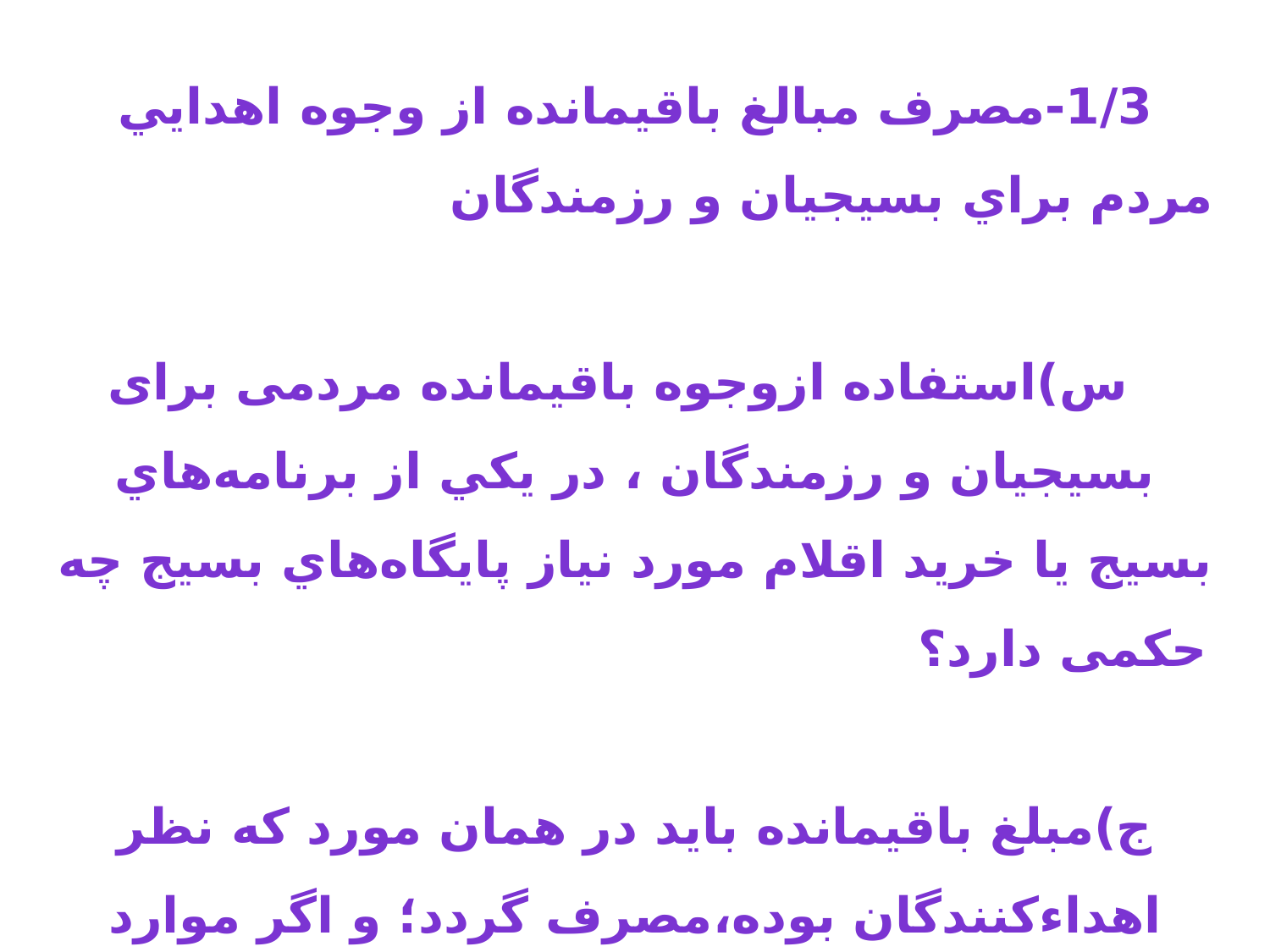

1/3-مصرف مبالغ باقیمانده از وجوه اهدايي مردم براي بسيجيان و رزمندگان
  س)استفاده ازوجوه باقیمانده مردمی برای بسیجیان و رزمندگان ، در يكي از برنامه‌هاي بسيج يا خريد اقلام مورد نياز پايگاه‌هاي بسيج چه حکمی دارد؟                                                                                                                 ج)مبلغ باقيمانده بايد در همان مورد كه نظر اهداءکنندگان بوده،‌مصرف گردد؛ و اگر موارد مصرف آن در اين زمان امكان ندارد، و دسترسی به اهداءكنندگان نباشد، در نزديك ترين مورد نيت و منظور اهداء كنندگان مصرف گردد.